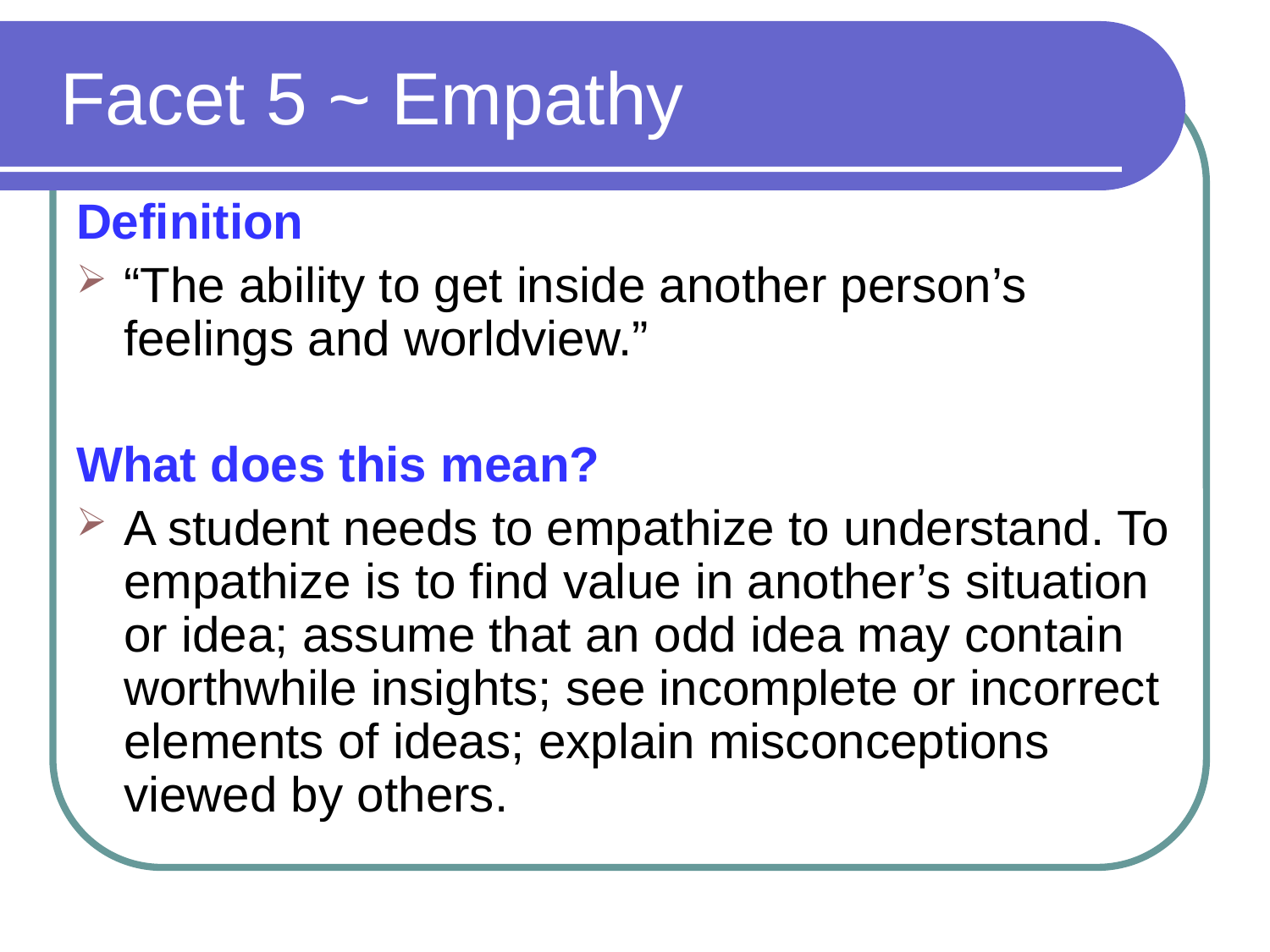

# Facet 5 ~ Empathy
Definition
“The ability to get inside another person’s feelings and worldview.”

What does this mean?
A student needs to empathize to understand. To empathize is to find value in another’s situation or idea; assume that an odd idea may contain worthwhile insights; see incomplete or incorrect elements of ideas; explain misconceptions viewed by others.